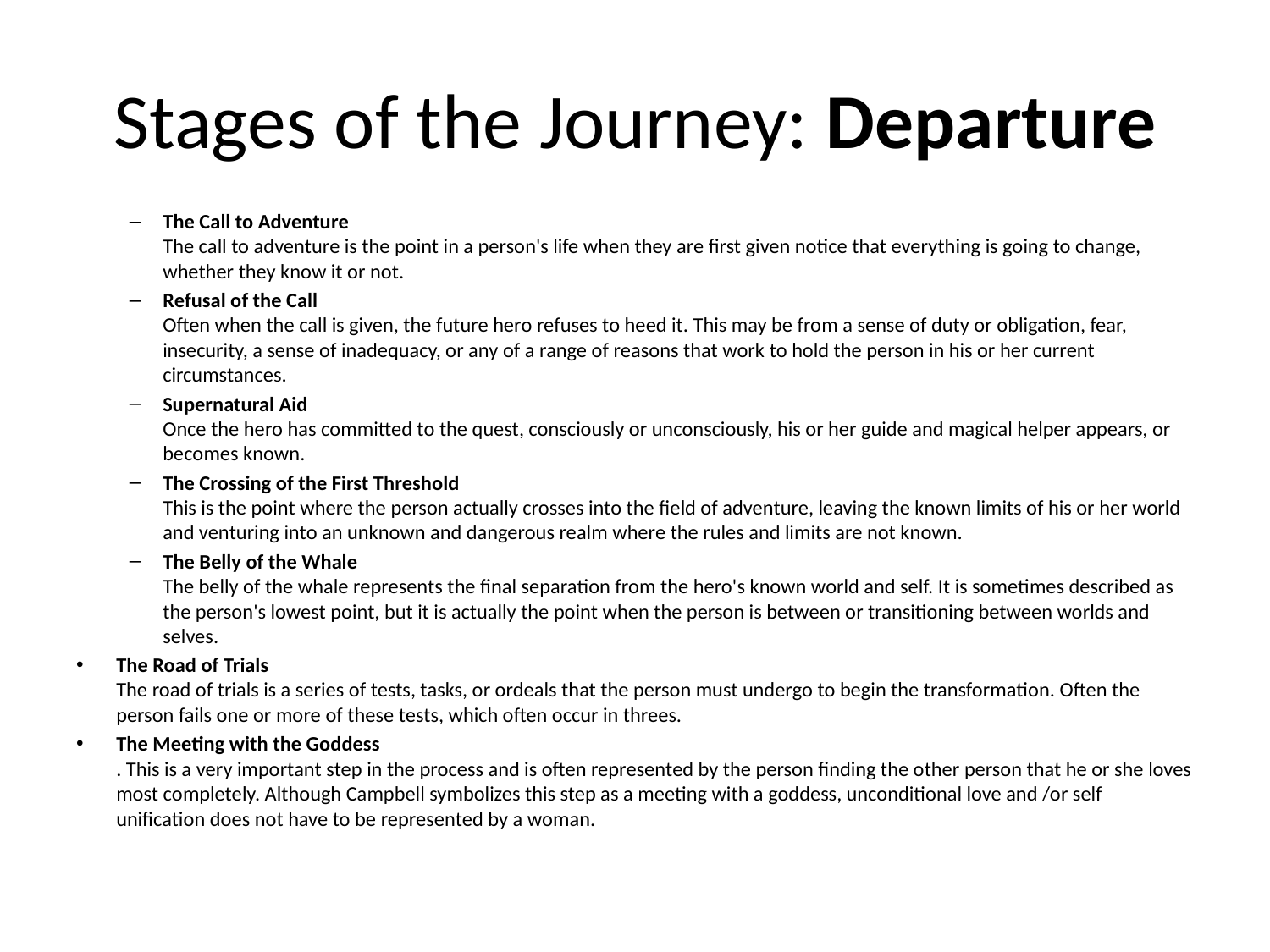

# Stages of the Journey: Departure

The Call to Adventure
The call to adventure is the point in a person's life when they are first given notice that everything is going to change, whether they know it or not.
Refusal of the Call
Often when the call is given, the future hero refuses to heed it. This may be from a sense of duty or obligation, fear, insecurity, a sense of inadequacy, or any of a range of reasons that work to hold the person in his or her current circumstances.
Supernatural Aid
Once the hero has committed to the quest, consciously or unconsciously, his or her guide and magical helper appears, or becomes known.
The Crossing of the First Threshold
This is the point where the person actually crosses into the field of adventure, leaving the known limits of his or her world and venturing into an unknown and dangerous realm where the rules and limits are not known.
The Belly of the Whale
The belly of the whale represents the final separation from the hero's known world and self. It is sometimes described as the person's lowest point, but it is actually the point when the person is between or transitioning between worlds and selves.
The Road of Trials
The road of trials is a series of tests, tasks, or ordeals that the person must undergo to begin the transformation. Often the person fails one or more of these tests, which often occur in threes.
The Meeting with the Goddess
. This is a very important step in the process and is often represented by the person finding the other person that he or she loves most completely. Although Campbell symbolizes this step as a meeting with a goddess, unconditional love and /or self unification does not have to be represented by a woman.